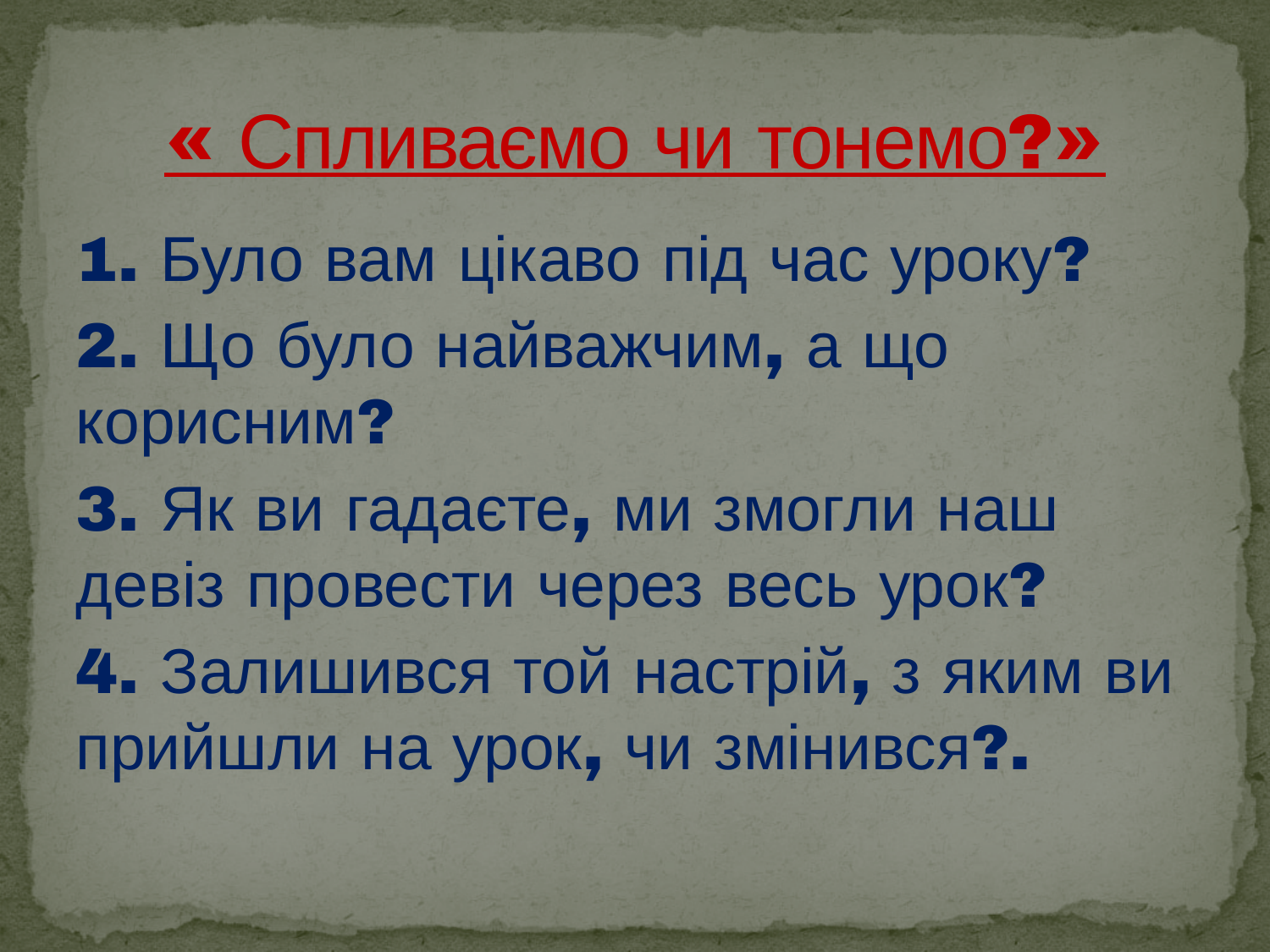

# « Спливаємо чи тонемо?»
1. Було вам цікаво під час уроку?
2. Що було найважчим, а що корисним?
3. Як ви гадаєте, ми змогли наш девіз провести через весь урок?
4. Залишився той настрій, з яким ви прийшли на урок, чи змінився?.